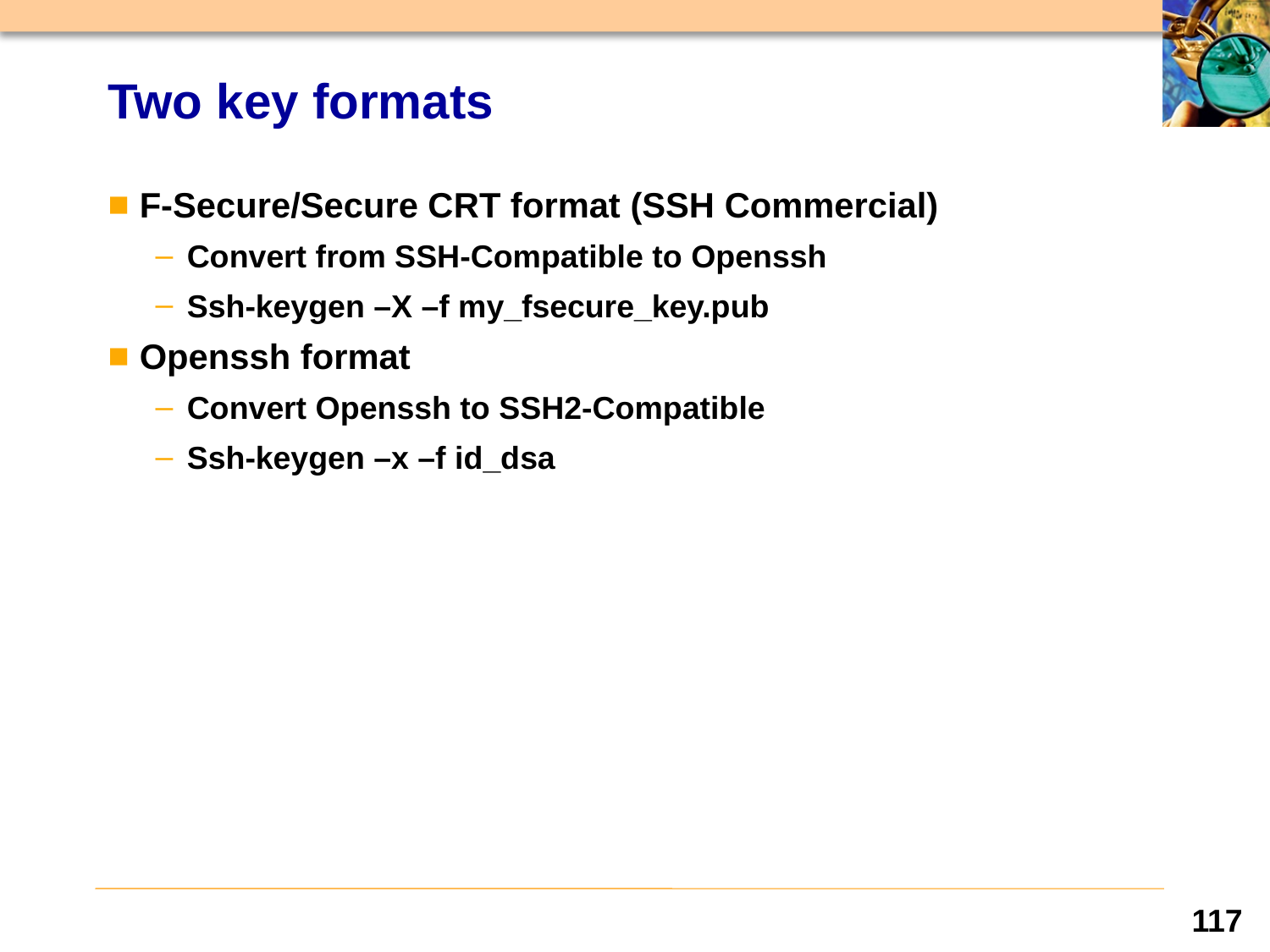

# Two key formats
F-Secure/Secure CRT format (SSH Commercial)
Convert from SSH-Compatible to Openssh
Ssh-keygen –X –f my_fsecure_key.pub
Openssh format
Convert Openssh to SSH2-Compatible
Ssh-keygen –x –f id_dsa